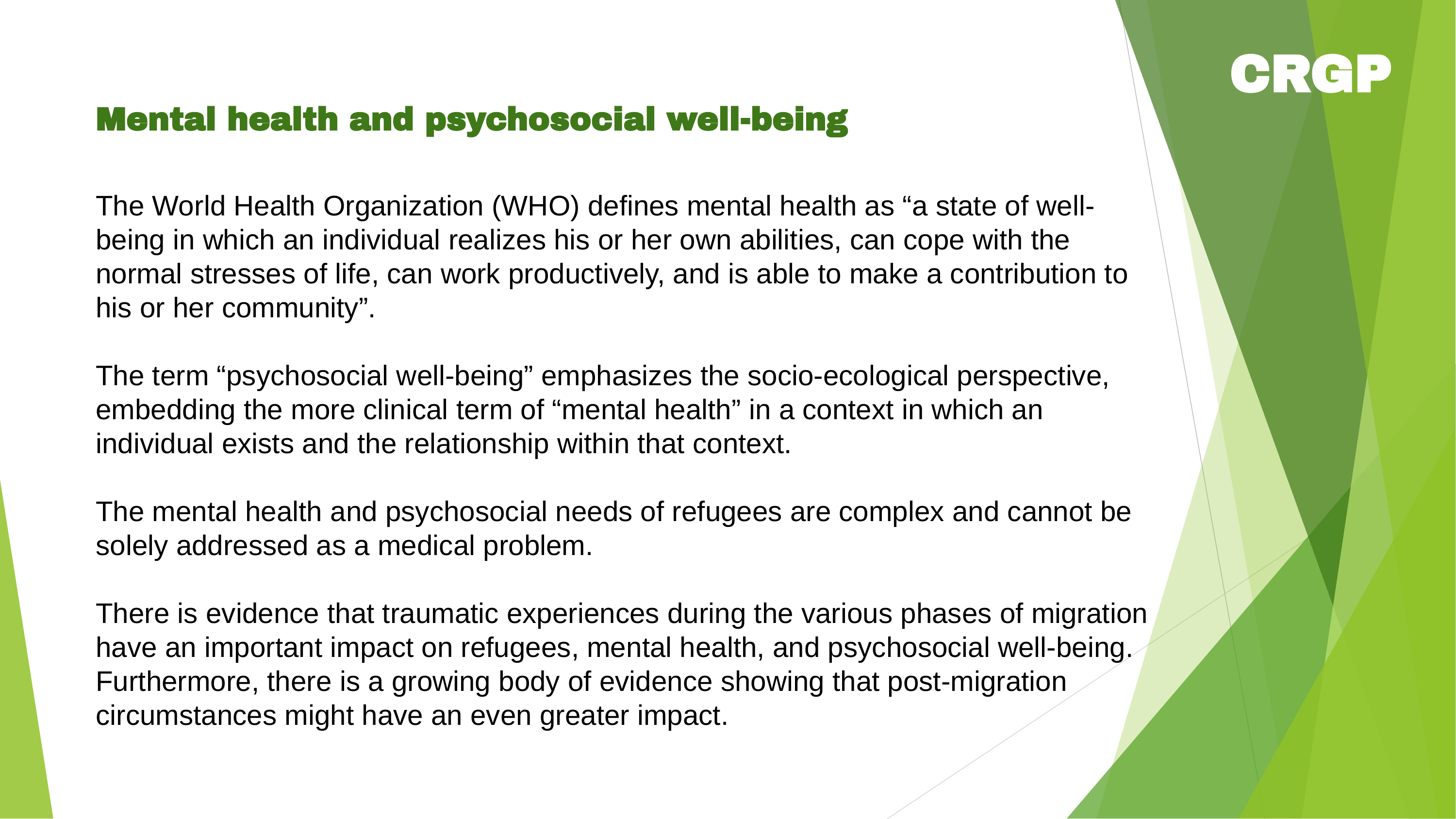

CRGP
Mental health and psychosocial well-being
The World Health Organization (WHO) defines mental health as “a state of well-being in which an individual realizes his or her own abilities, can cope with the normal stresses of life, can work productively, and is able to make a contribution to his or her community”.

The term “psychosocial well-being” emphasizes the socio-ecological perspective, embedding the more clinical term of “mental health” in a context in which an individual exists and the relationship within that context.

The mental health and psychosocial needs of refugees are complex and cannot be solely addressed as a medical problem.

There is evidence that traumatic experiences during the various phases of migration have an important impact on refugees, mental health, and psychosocial well-being.
Furthermore, there is a growing body of evidence showing that post-migration circumstances might have an even greater impact.